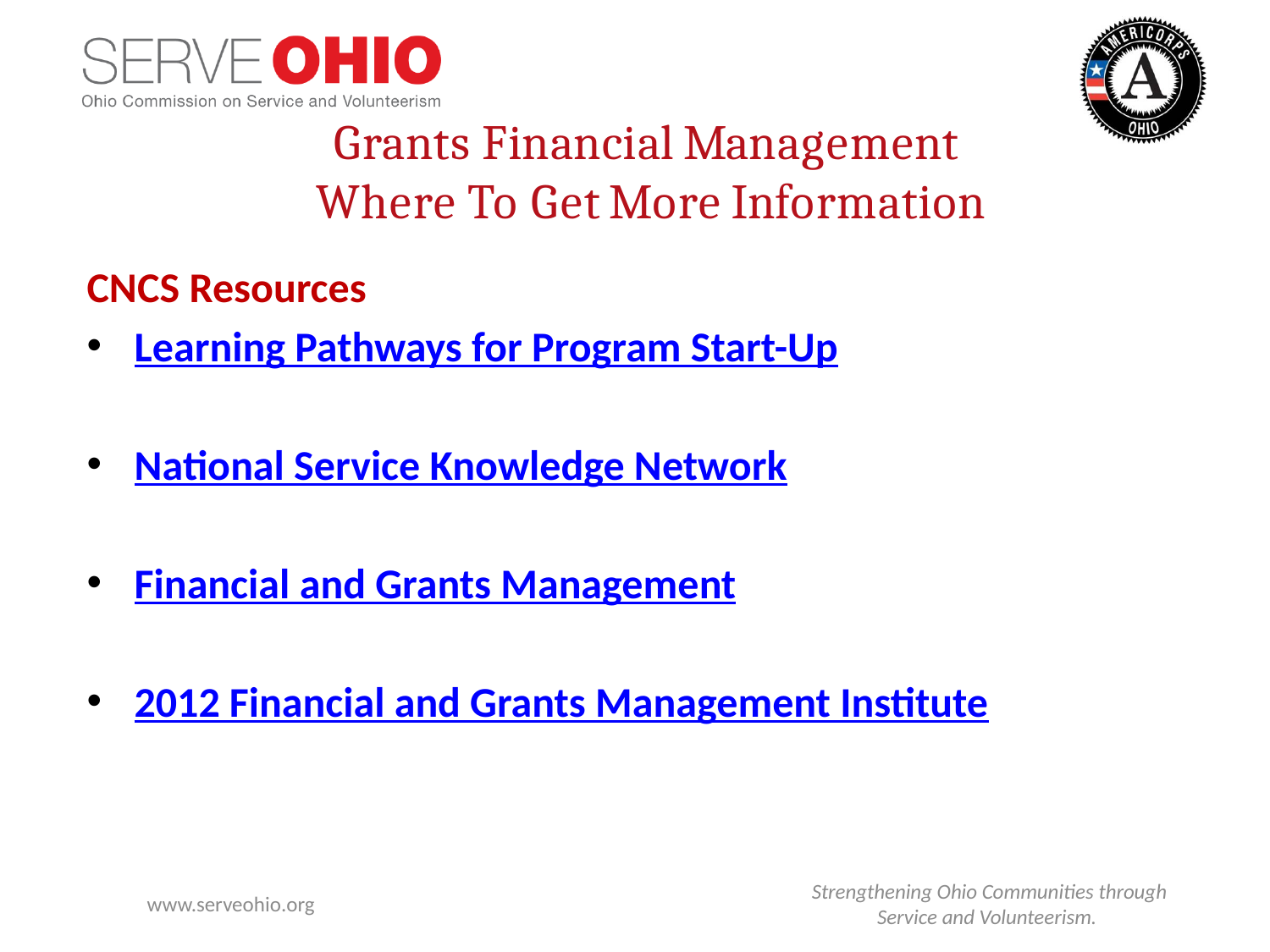

Grants Financial Management
Where To Get More Information
CNCS Resources
Learning Pathways for Program Start-Up

National Service Knowledge Network

Financial and Grants Management

2012 Financial and Grants Management Institute

www.serveohio.org
Strengthening Ohio Communities through Service and Volunteerism.